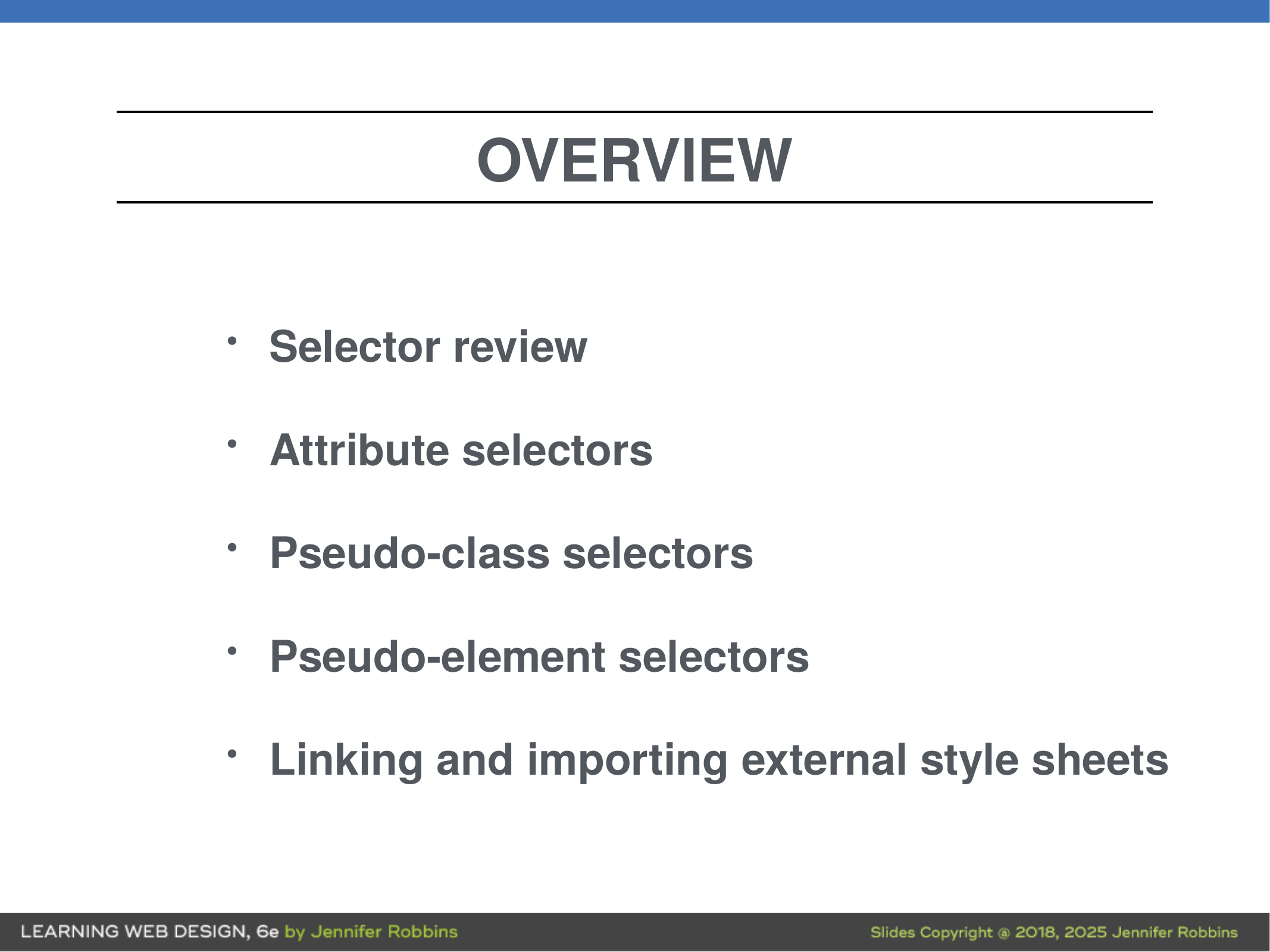

Selector review
Attribute selectors
Pseudo-class selectors
Pseudo-element selectors
Linking and importing external style sheets